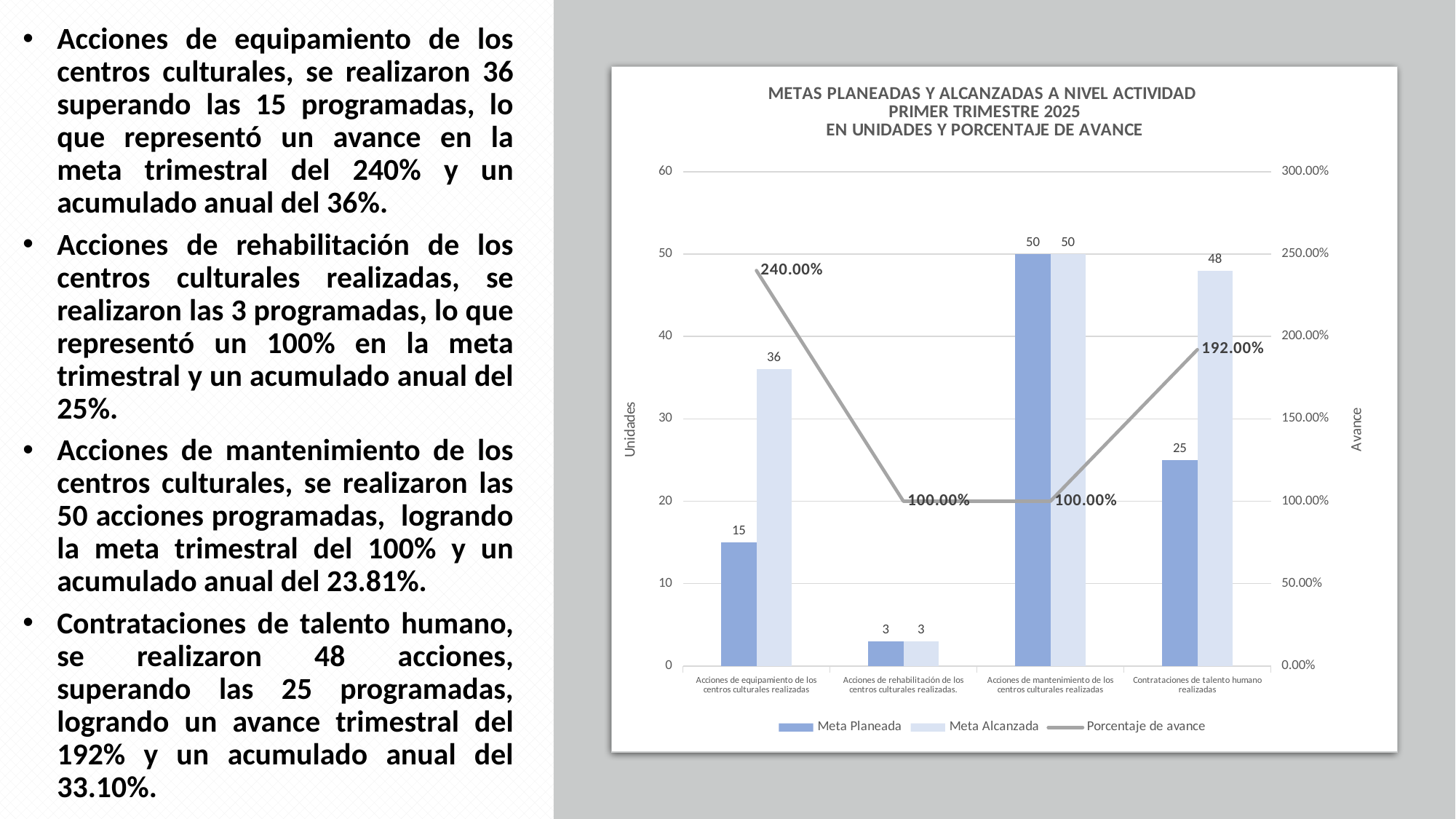

Acciones de equipamiento de los centros culturales, se realizaron 36 superando las 15 programadas, lo que representó un avance en la meta trimestral del 240% y un acumulado anual del 36%.
Acciones de rehabilitación de los centros culturales realizadas, se realizaron las 3 programadas, lo que representó un 100% en la meta trimestral y un acumulado anual del 25%.
Acciones de mantenimiento de los centros culturales, se realizaron las 50 acciones programadas,  logrando la meta trimestral del 100% y un acumulado anual del 23.81%.
Contrataciones de talento humano, se realizaron 48 acciones, superando las 25 programadas, logrando un avance trimestral del 192% y un acumulado anual del 33.10%.

### Chart: METAS PLANEADAS Y ALCANZADAS A NIVEL ACTIVIDAD
PRIMER TRIMESTRE 2025
EN UNIDADES Y PORCENTAJE DE AVANCE

| Category | Meta Planeada | Meta Alcanzada |  |
|---|---|---|---|
| Acciones de equipamiento de los centros culturales realizadas | 15.0 | 36.0 | 2.4 |
| Acciones de rehabilitación de los centros culturales realizadas. | 3.0 | 3.0 | 1.0 |
| Acciones de mantenimiento de los centros culturales realizadas | 50.0 | 50.0 | 1.0 |
| Contrataciones de talento humano realizadas | 25.0 | 48.0 | 1.92 |